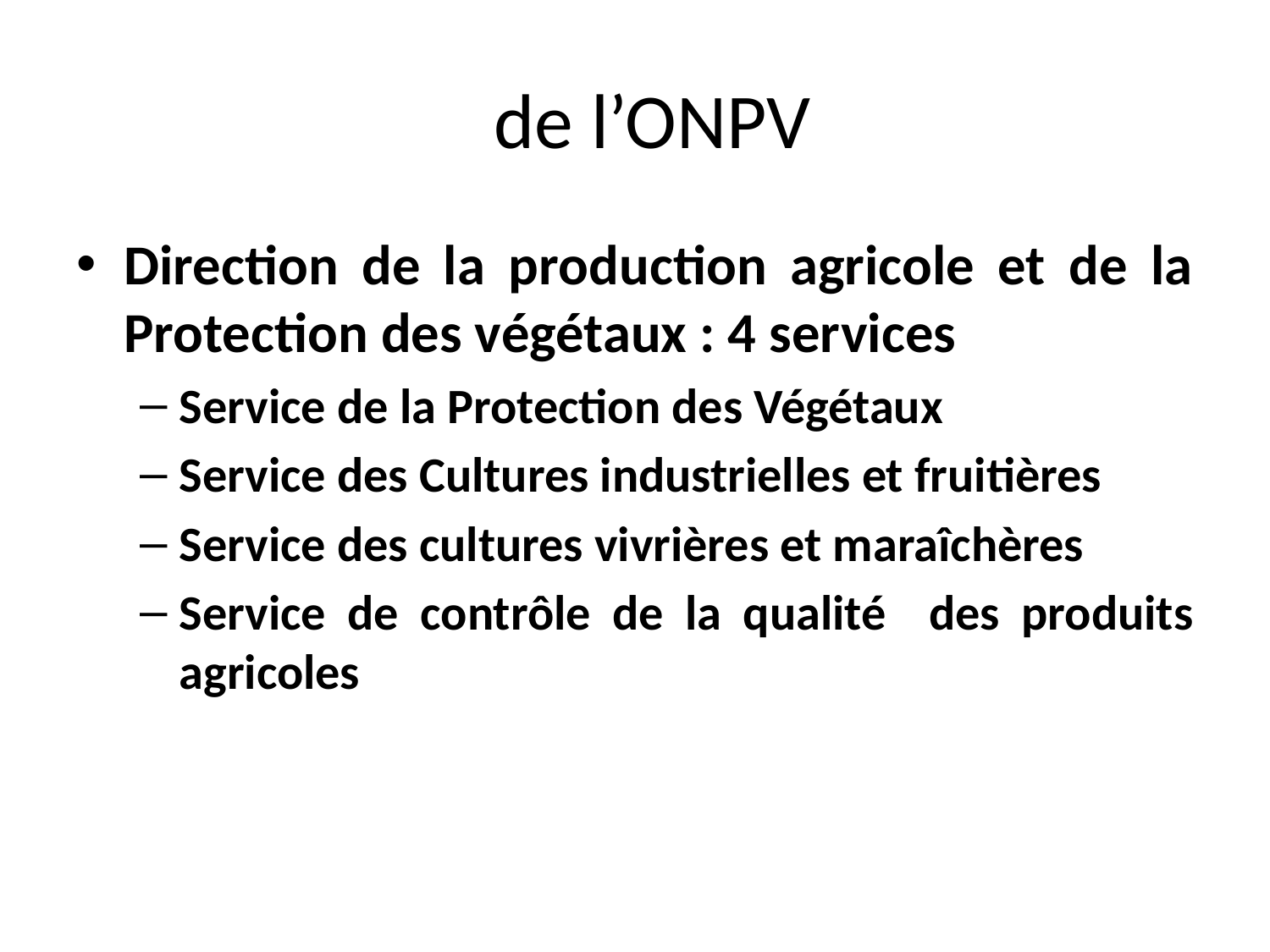

# de l’ONPV
Direction de la production agricole et de la Protection des végétaux : 4 services
Service de la Protection des Végétaux
Service des Cultures industrielles et fruitières
Service des cultures vivrières et maraîchères
Service de contrôle de la qualité  des produits agricoles